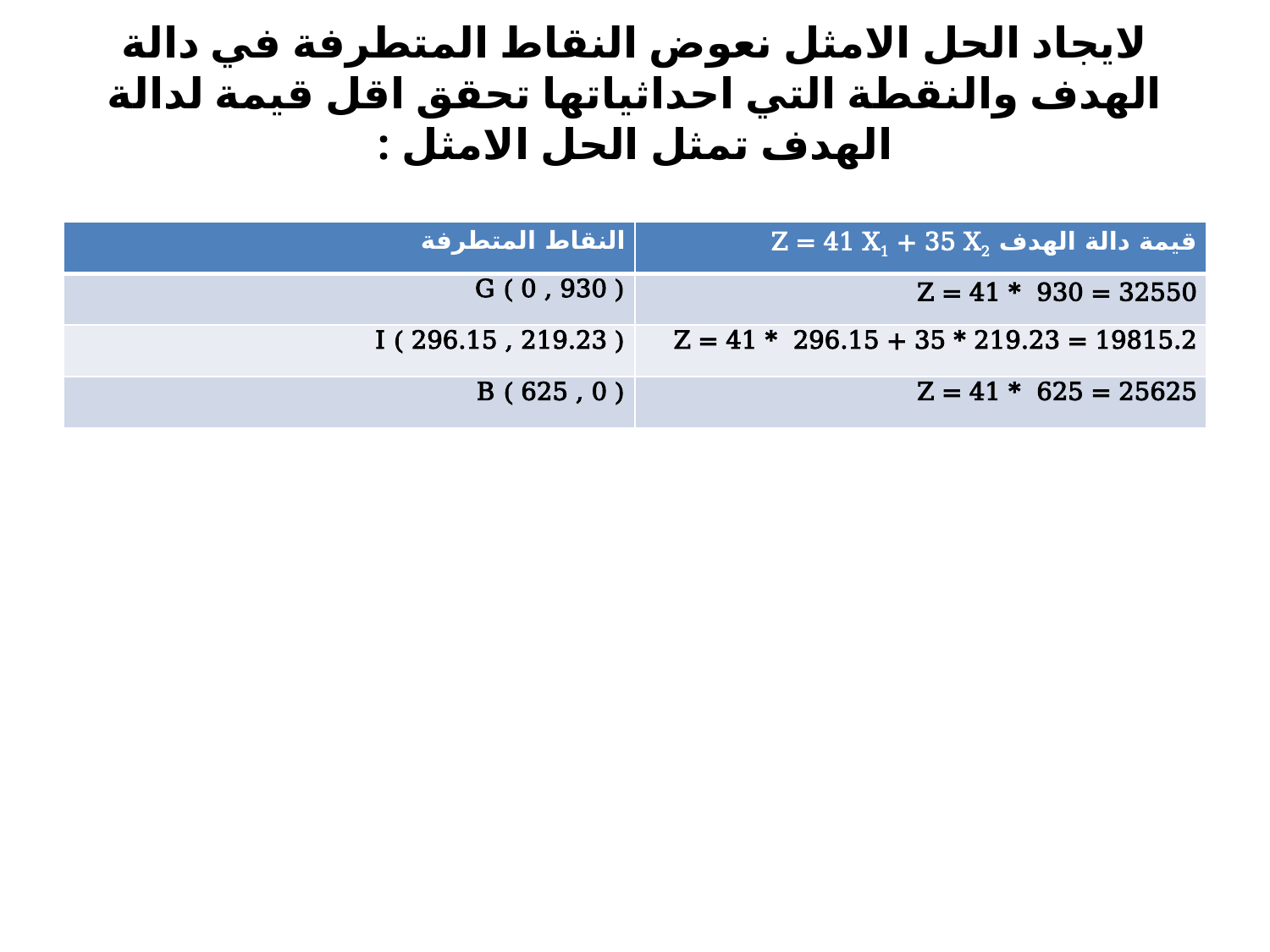

# لايجاد الحل الامثل نعوض النقاط المتطرفة في دالة الهدف والنقطة التي احداثياتها تحقق اقل قيمة لدالة الهدف تمثل الحل الامثل :
| النقاط المتطرفة | قيمة دالة الهدف Z = 41 X1 + 35 X2 |
| --- | --- |
| G ( 0 , 930 ) | Z = 41 \* 930 = 32550 |
| I ( 296.15 , 219.23 ) | Z = 41 \* 296.15 + 35 \* 219.23 = 19815.2 |
| B ( 625 , 0 ) | Z = 41 \* 625 = 25625 |